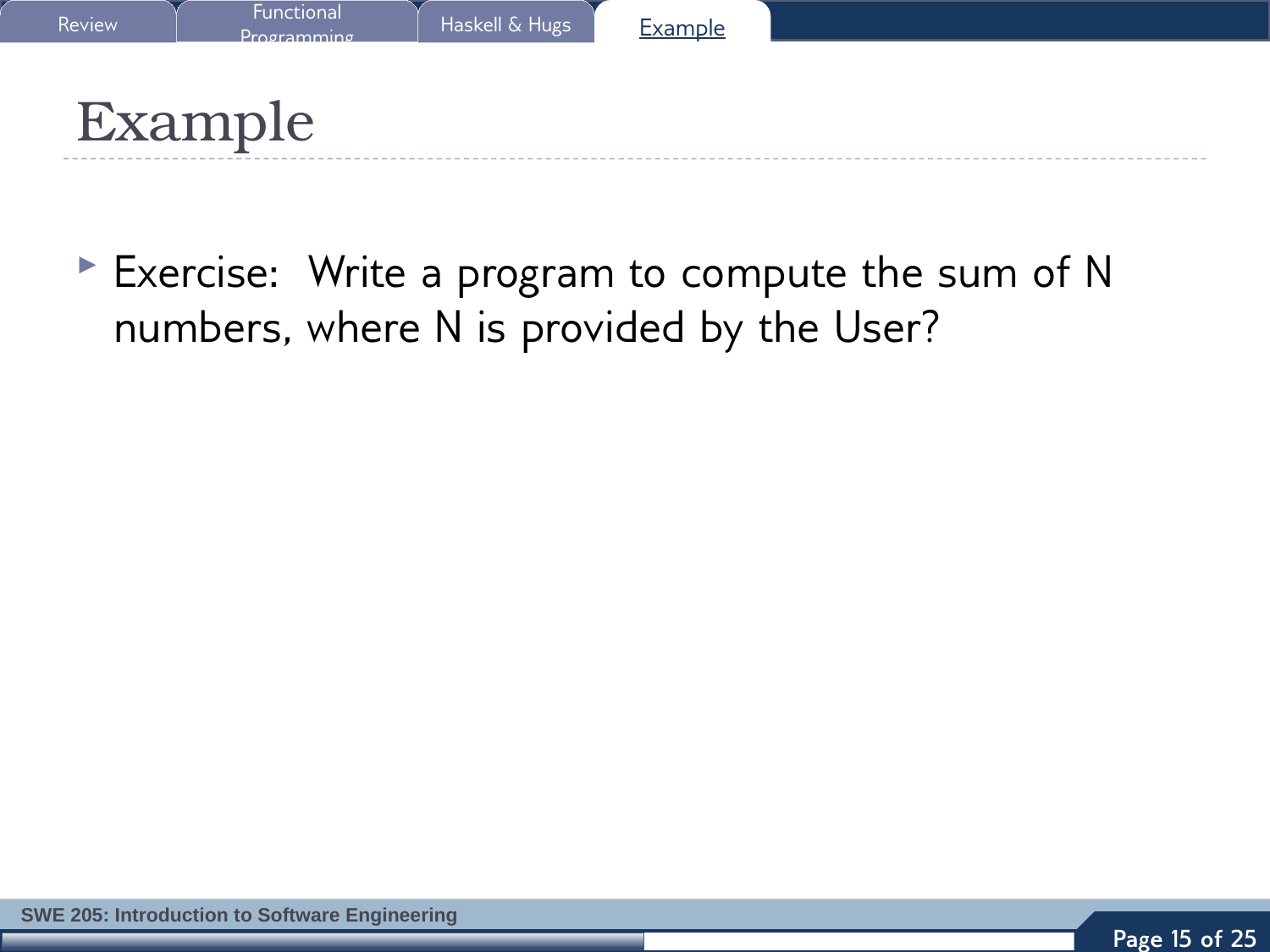

Review
Functional Programming
Haskell & Hugs
Example
# Example

Exercise:  Write a program to compute the sum of N numbers, where N is provided by the User?
15
Page 15 of 25